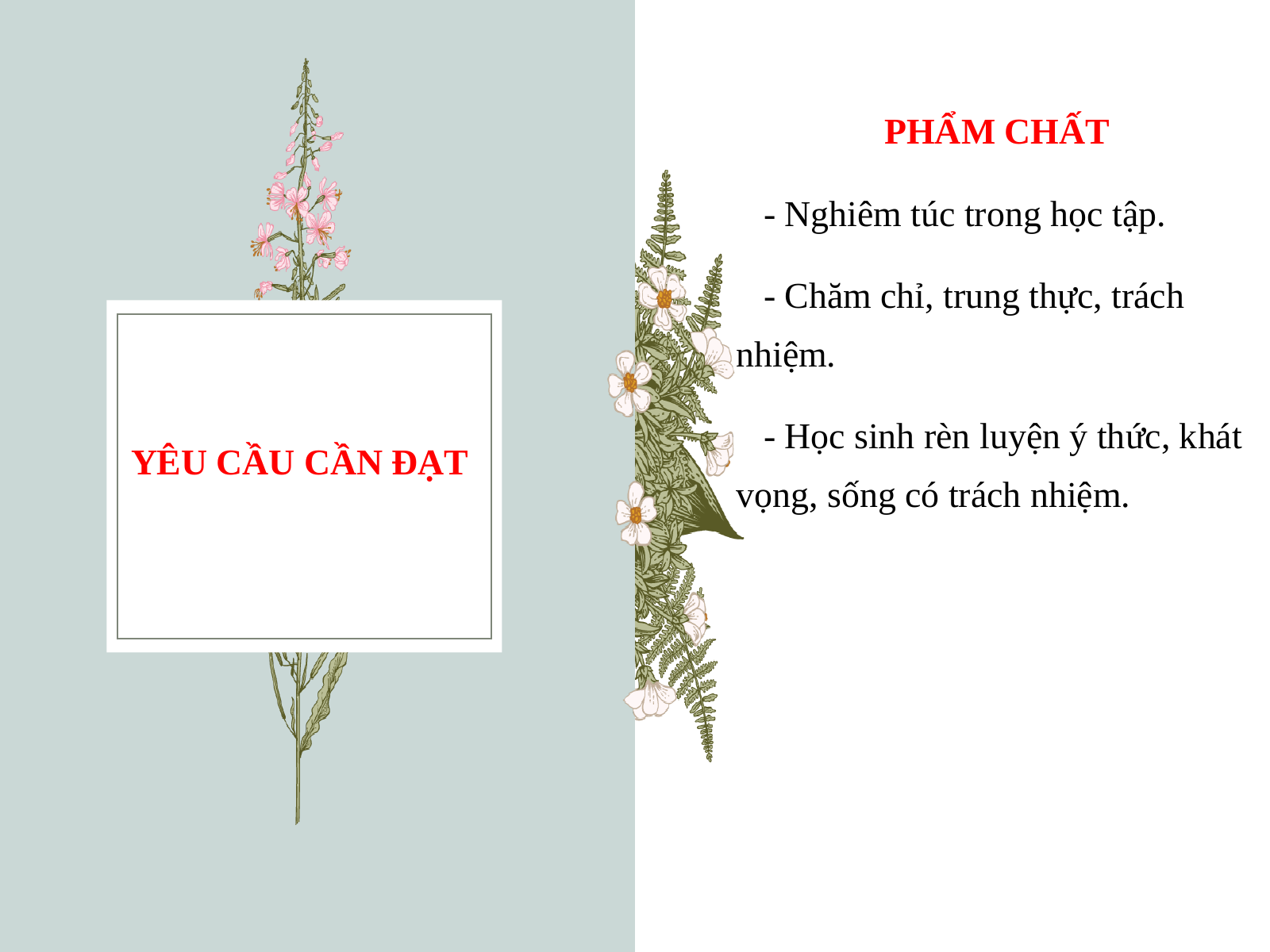

PHẨM CHẤT
   - Nghiêm túc trong học tập.
   - Chăm chỉ, trung thực, trách nhiệm.
   - Học sinh rèn luyện ý thức, khát vọng, sống có trách nhiệm.
# YÊU CẦU CẦN ĐẠT